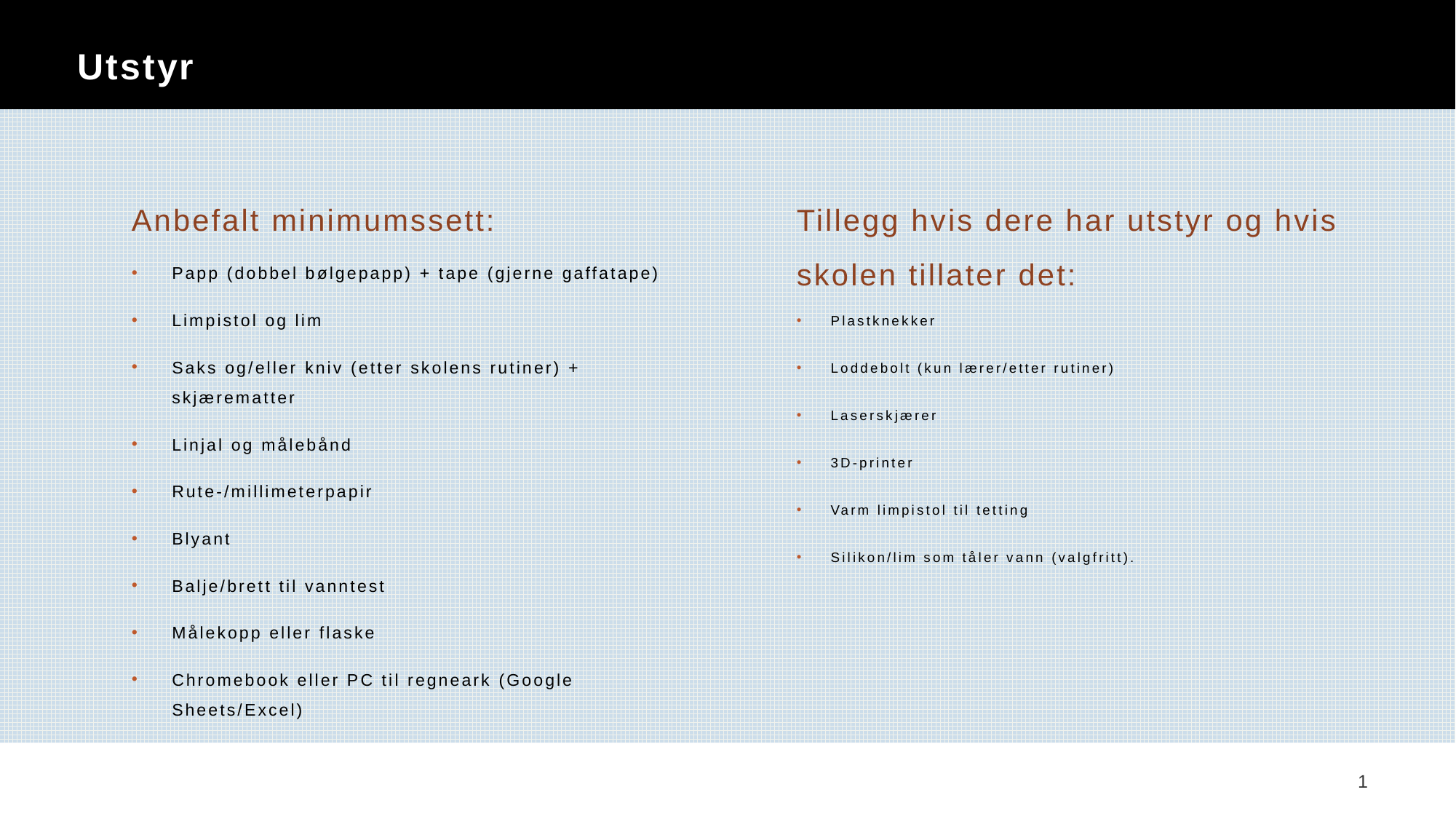

# Utstyr
Anbefalt minimumssett:
Tillegg hvis dere har utstyr og hvis skolen tillater det:
Papp (dobbel bølgepapp) + tape (gjerne gaffatape)
Limpistol og lim
Saks og/eller kniv (etter skolens rutiner) + skjærematter
Linjal og målebånd
Rute-/millimeterpapir
Blyant
Balje/brett til vanntest
Målekopp eller flaske
Chromebook eller PC til regneark (Google Sheets/Excel)
Plastknekker
Loddebolt (kun lærer/etter rutiner)
Laserskjærer
3D‑printer
Varm limpistol til tetting
Silikon/lim som tåler vann (valgfritt).

1